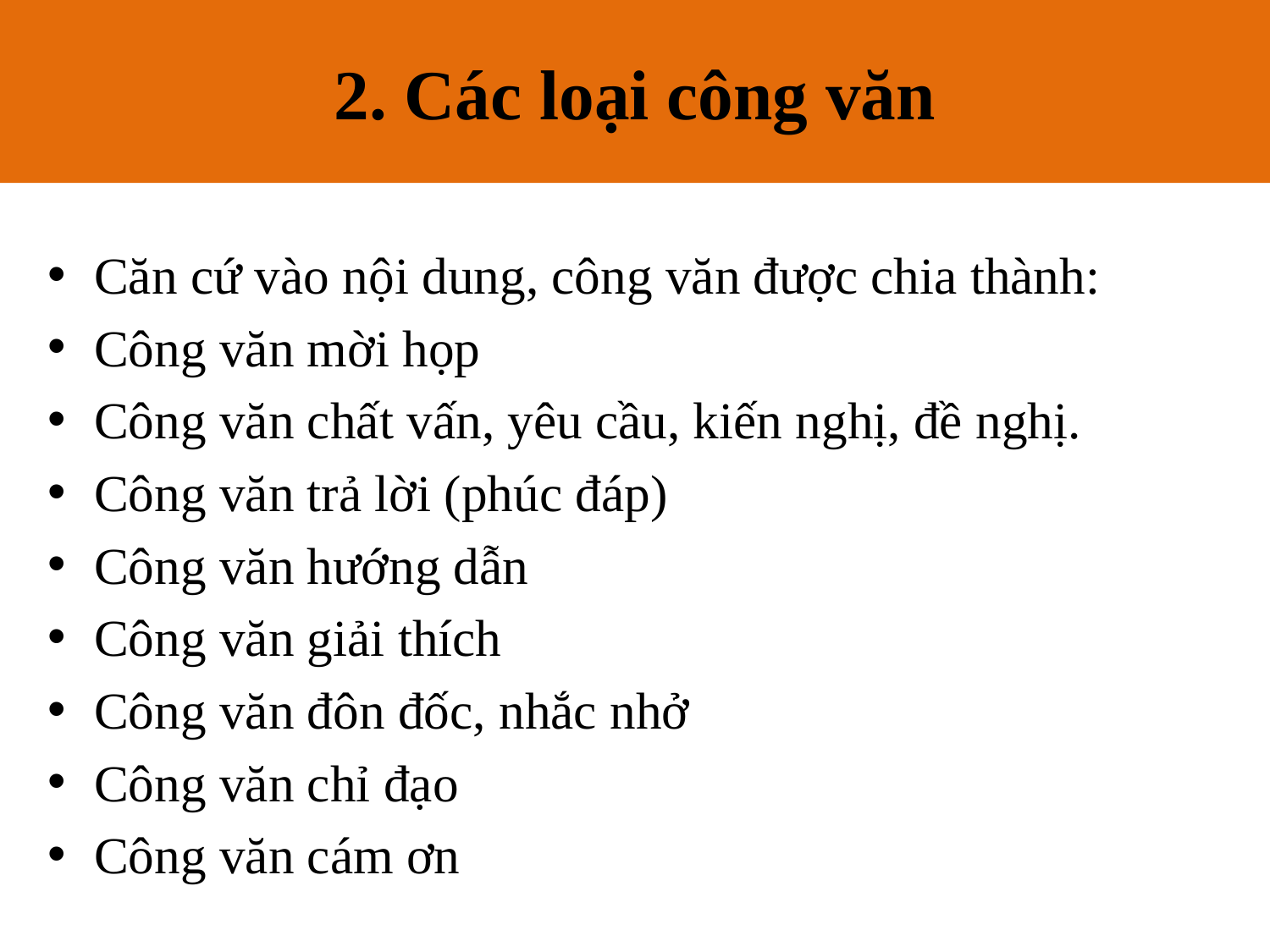

2. Các loại công văn
# II. CÁC LOẠI CÔNG VĂN
Căn cứ vào nội dung, công văn được chia thành:
Công văn mời họp
Công văn chất vấn, yêu cầu, kiến nghị, đề nghị.
Công văn trả lời (phúc đáp)
Công văn hướng dẫn
Công văn giải thích
Công văn đôn đốc, nhắc nhở
Công văn chỉ đạo
Công văn cám ơn